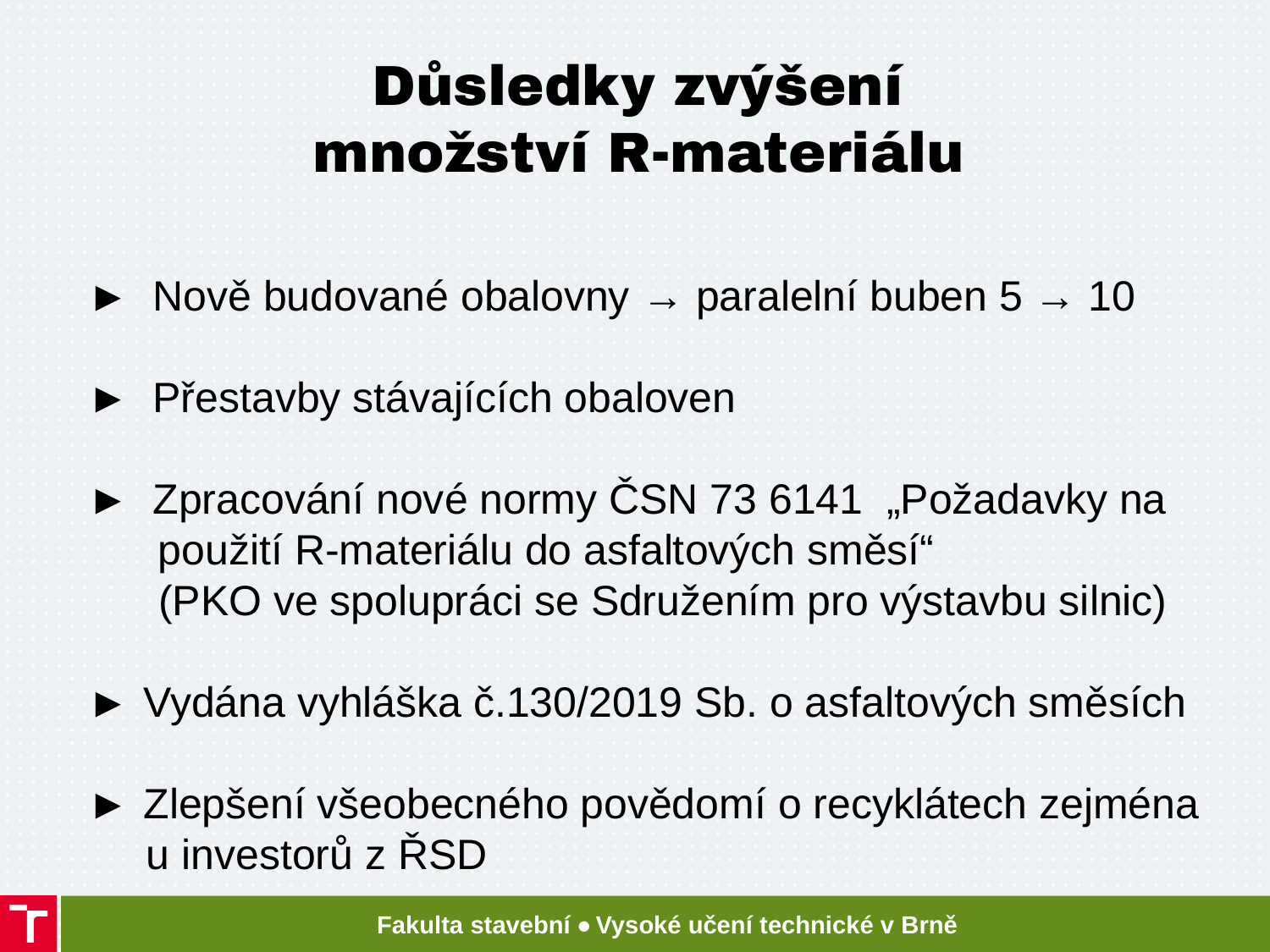

# Důsledky zvýšení množství R-materiálu ►  Nově budované obalovny → paralelní buben 5 → 10 ►  Přestavby stávajících obaloven ►  Zpracování nové normy ČSN 73 6141  „Požadavky na použití R-materiálu do asfaltových směsí“ (PKO ve spolupráci se Sdružením pro výstavbu silnic) ► Vydána vyhláška č.130/2019 Sb. o asfaltových směsích ► Zlepšení všeobecného povědomí o recyklátech zejména u investorů z ŘSD